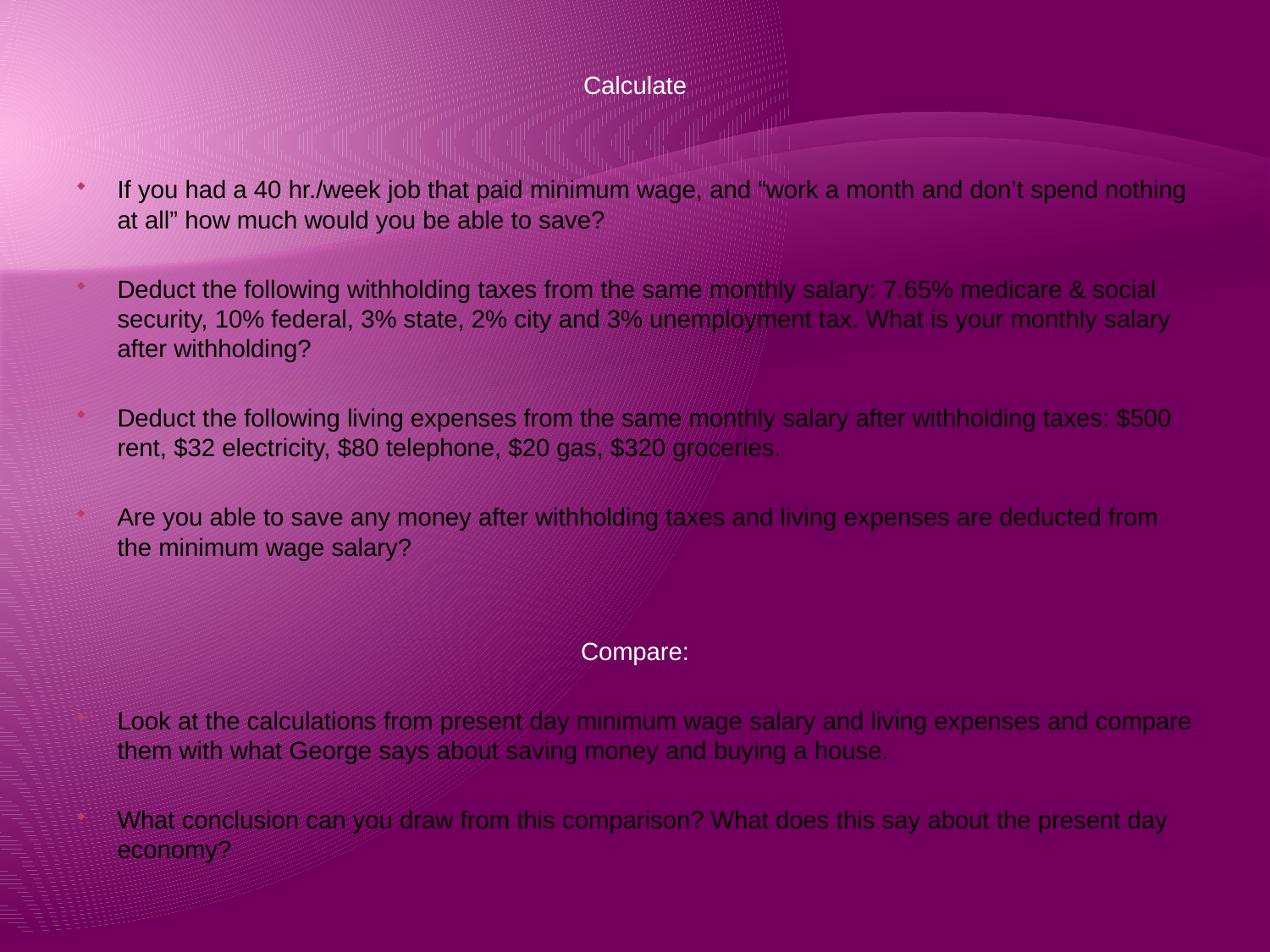

Calculate

If you had a 40 hr./week job that paid minimum wage, and “work a month and don’t spend nothing at all” how much would you be able to save?

Deduct the following withholding taxes from the same monthly salary: 7.65% medicare & social security, 10% federal, 3% state, 2% city and 3% unemployment tax. What is your monthly salary after withholding?

Deduct the following living expenses from the same monthly salary after withholding taxes: $500 rent, $32 electricity, $80 telephone, $20 gas, $320 groceries.

Are you able to save any money after withholding taxes and living expenses are deducted from the minimum wage salary?

Compare:

Look at the calculations from present day minimum wage salary and living expenses and compare them with what George says about saving money and buying a house.

What conclusion can you draw from this comparison? What does this say about the present day economy?